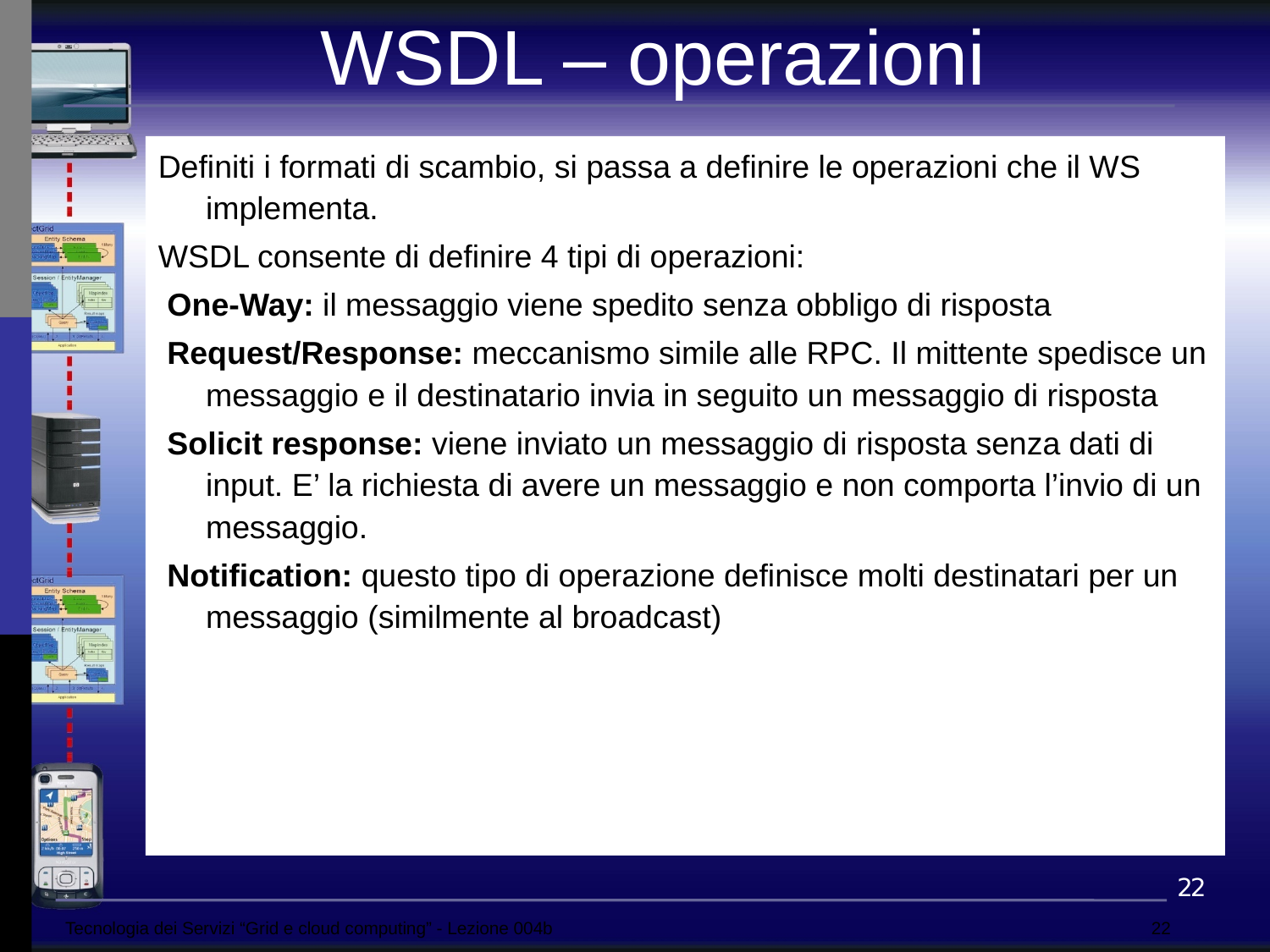

WSDL – operazioni
Definiti i formati di scambio, si passa a definire le operazioni che il WS implementa.
WSDL consente di definire 4 tipi di operazioni:
 One-Way: il messaggio viene spedito senza obbligo di risposta
 Request/Response: meccanismo simile alle RPC. Il mittente spedisce un messaggio e il destinatario invia in seguito un messaggio di risposta
 Solicit response: viene inviato un messaggio di risposta senza dati di input. E’ la richiesta di avere un messaggio e non comporta l’invio di un messaggio.
 Notification: questo tipo di operazione definisce molti destinatari per un messaggio (similmente al broadcast)